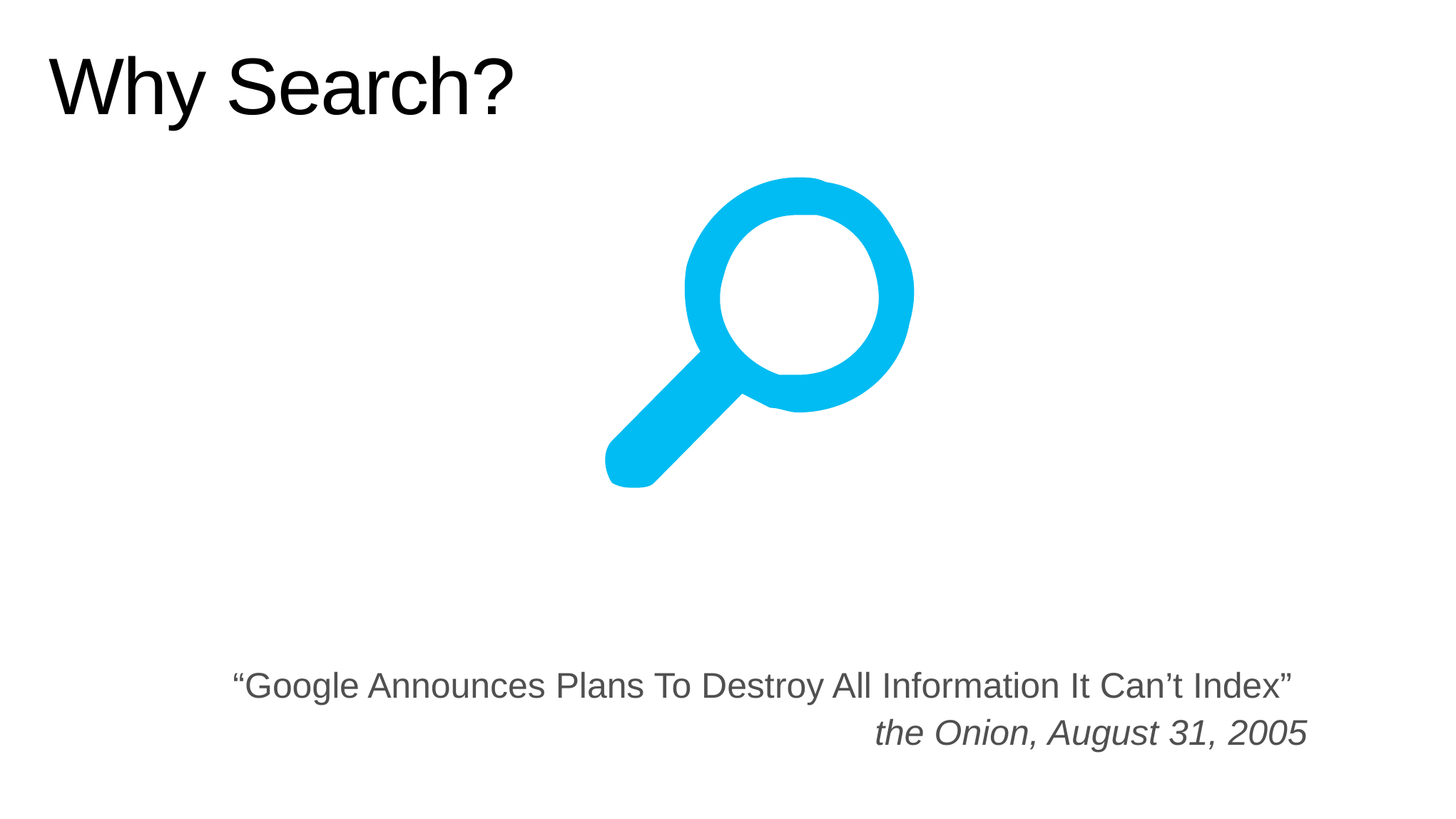

# Why Search?

“Google Announces Plans To Destroy All Information It Can’t Index”
						the Onion, August 31, 2005